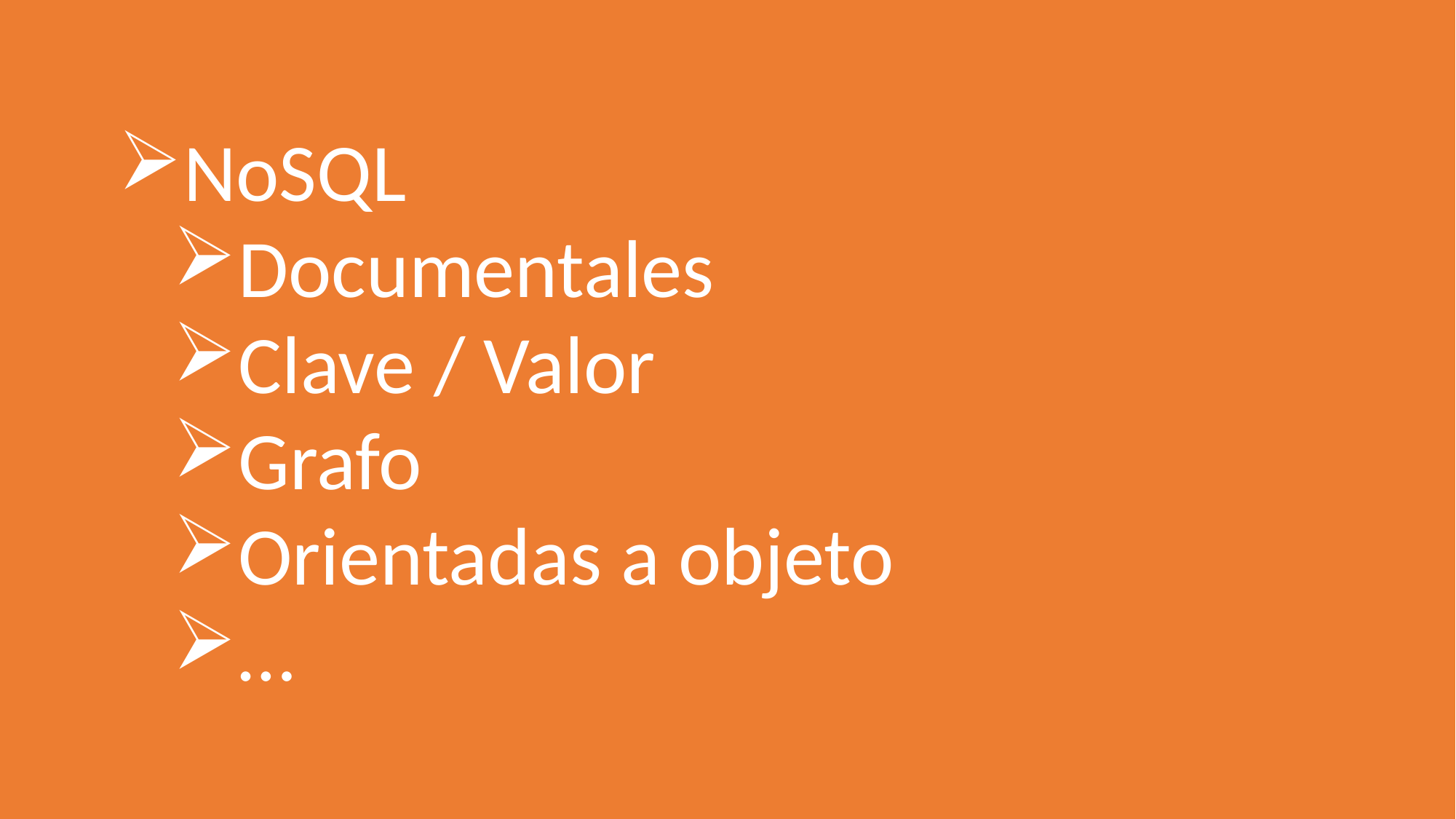

NoSQL
Documentales
Clave / Valor
Grafo
Orientadas a objeto
…